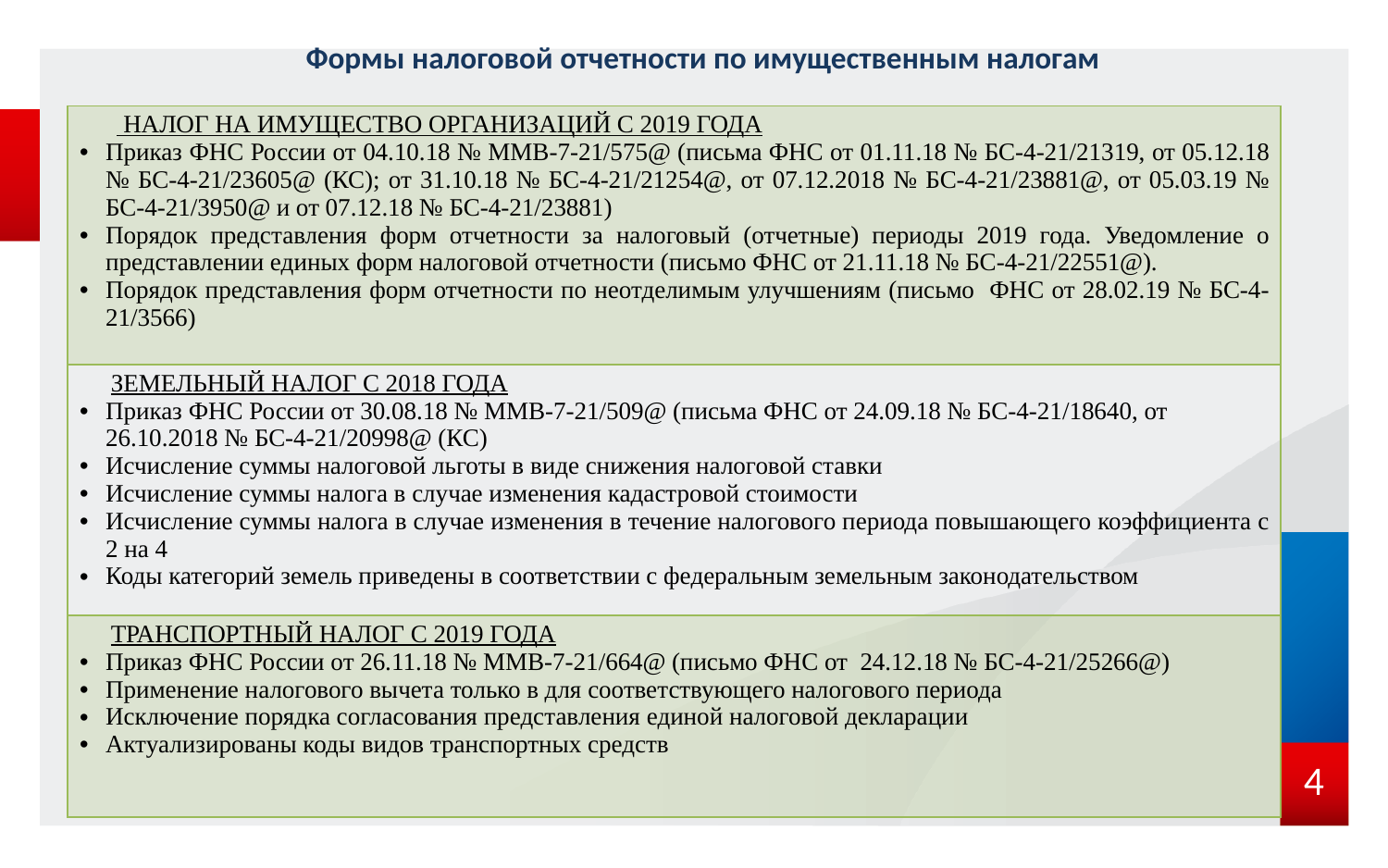

Формы налоговой отчетности по имущественным налогам
| НАЛОГ НА ИМУЩЕСТВО ОРГАНИЗАЦИЙ С 2019 ГОДА Приказ ФНС России от 04.10.18 № ММВ-7-21/575@ (письма ФНС от 01.11.18 № БС-4-21/21319, от 05.12.18 № БС-4-21/23605@ (КС); от 31.10.18 № БС-4-21/21254@, от 07.12.2018 № БС-4-21/23881@, от 05.03.19 № БС-4-21/3950@ и от 07.12.18 № БС-4-21/23881) Порядок представления форм отчетности за налоговый (отчетные) периоды 2019 года. Уведомление о представлении единых форм налоговой отчетности (письмо ФНС от 21.11.18 № БС-4-21/22551@). Порядок представления форм отчетности по неотделимым улучшениям (письмо ФНС от 28.02.19 № БС-4-21/3566) |
| --- |
| ЗЕМЕЛЬНЫЙ НАЛОГ С 2018 ГОДА Приказ ФНС России от 30.08.18 № ММВ-7-21/509@ (письма ФНС от 24.09.18 № БС-4-21/18640, от 26.10.2018 № БС-4-21/20998@ (КС) Исчисление суммы налоговой льготы в виде снижения налоговой ставки Исчисление суммы налога в случае изменения кадастровой стоимости Исчисление суммы налога в случае изменения в течение налогового периода повышающего коэффициента с 2 на 4 Коды категорий земель приведены в соответствии с федеральным земельным законодательством |
| ТРАНСПОРТНЫЙ НАЛОГ С 2019 ГОДА Приказ ФНС России от 26.11.18 № ММВ-7-21/664@ (письмо ФНС от 24.12.18 № БС-4-21/25266@) Применение налогового вычета только в для соответствующего налогового периода Исключение порядка согласования представления единой налоговой декларации Актуализированы коды видов транспортных средств |

4